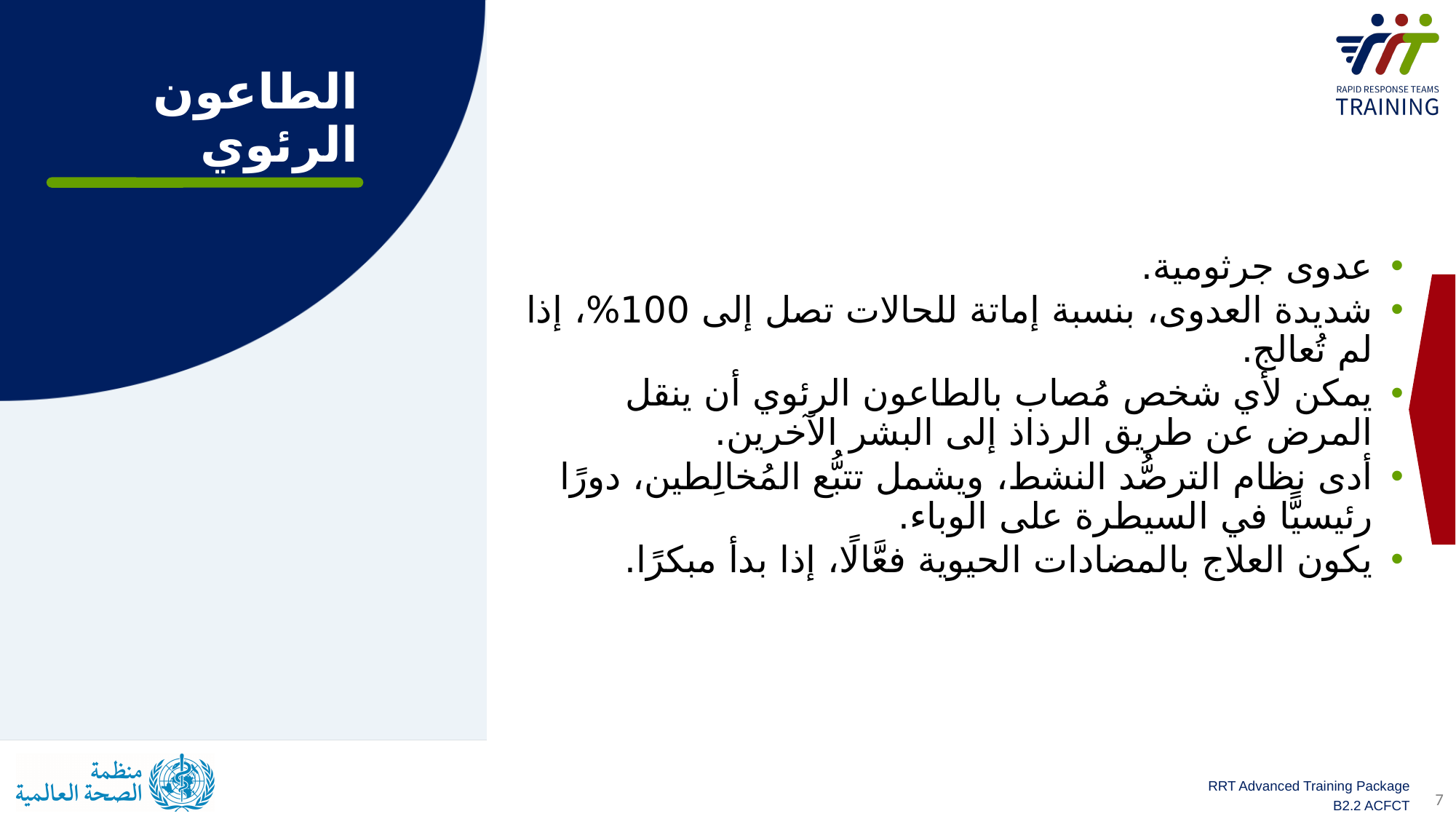

الطاعون الرئوي
عدوى جرثومية.
شديدة العدوى، بنسبة إماتة للحالات تصل إلى 100%، إذا لم تُعالج.
يمكن لأي شخص مُصاب بالطاعون الرئوي أن ينقل المرض عن طريق الرذاذ إلى البشر الآخرين.
أدى نظام الترصُّد النشط، ويشمل تتبُّع المُخالِطين، دورًا رئيسيًّا في السيطرة على الوباء.
يكون العلاج بالمضادات الحيوية فعَّالًا، إذا بدأ مبكرًا.